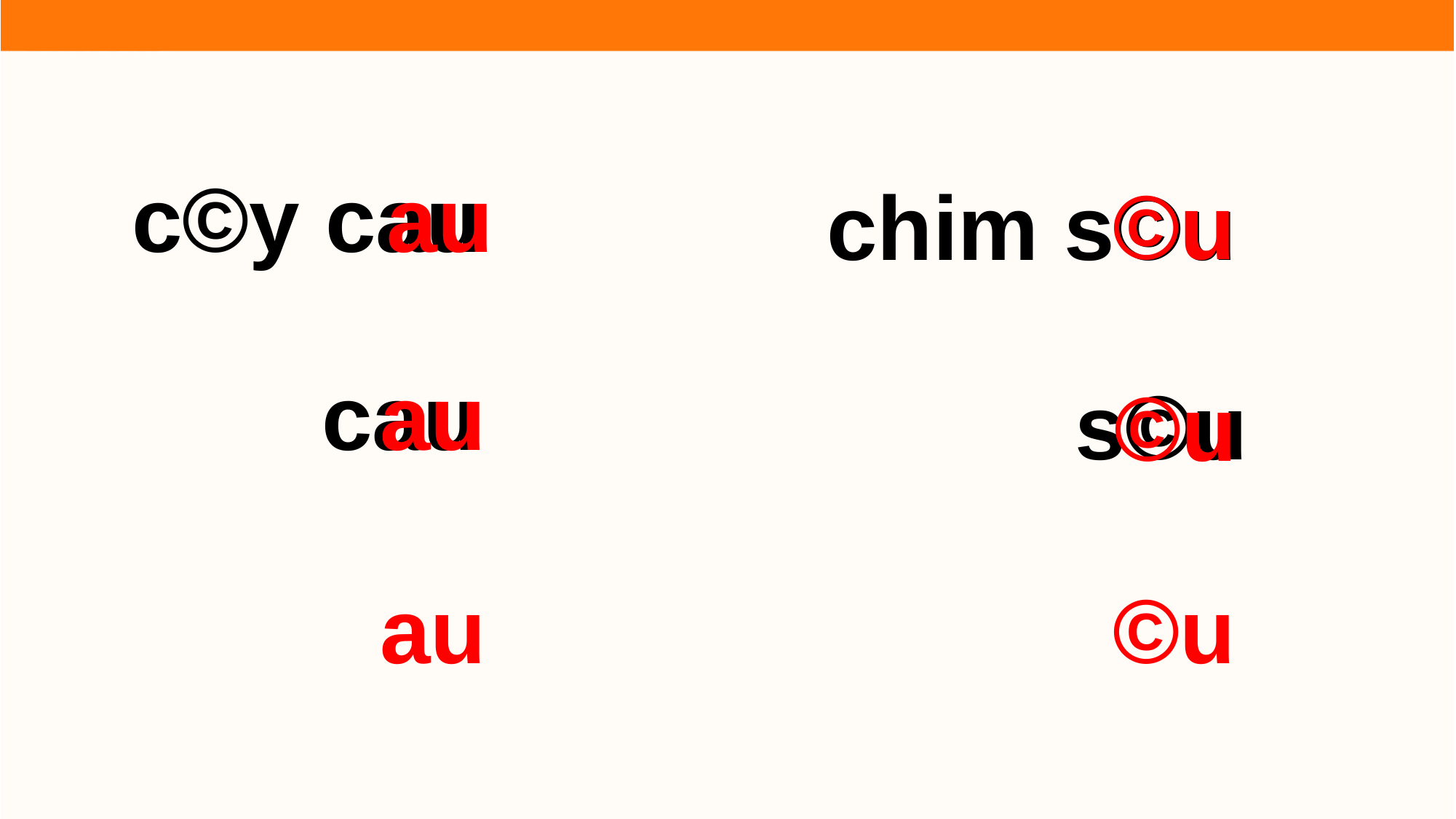

c©y cau
au
©u
chim s©u
au
cau
s©u
©u
au
©u